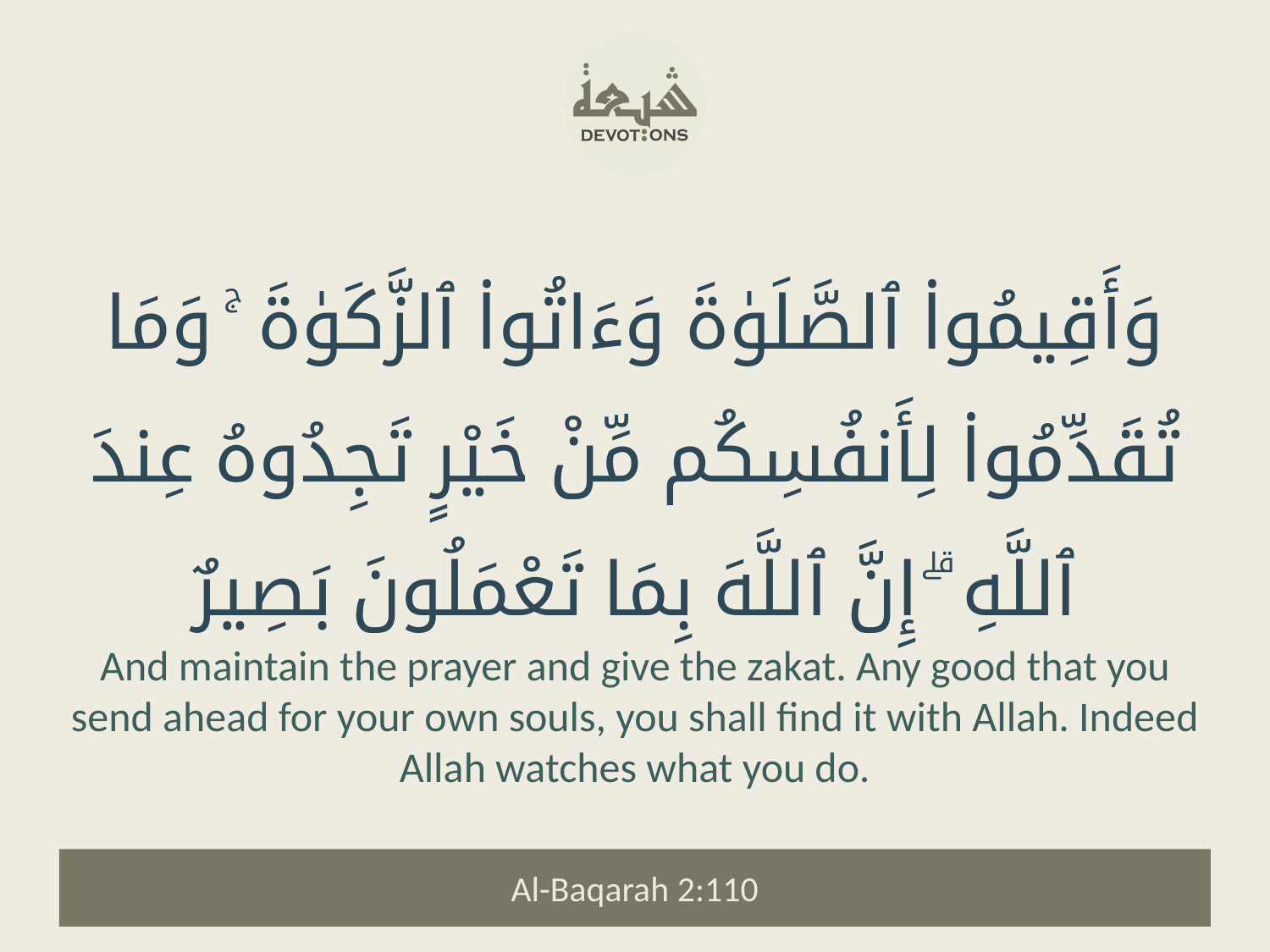

وَأَقِيمُوا۟ ٱلصَّلَوٰةَ وَءَاتُوا۟ ٱلزَّكَوٰةَ ۚ وَمَا تُقَدِّمُوا۟ لِأَنفُسِكُم مِّنْ خَيْرٍ تَجِدُوهُ عِندَ ٱللَّهِ ۗ إِنَّ ٱللَّهَ بِمَا تَعْمَلُونَ بَصِيرٌ
And maintain the prayer and give the zakat. Any good that you send ahead for your own souls, you shall find it with Allah. Indeed Allah watches what you do.
Al-Baqarah 2:110